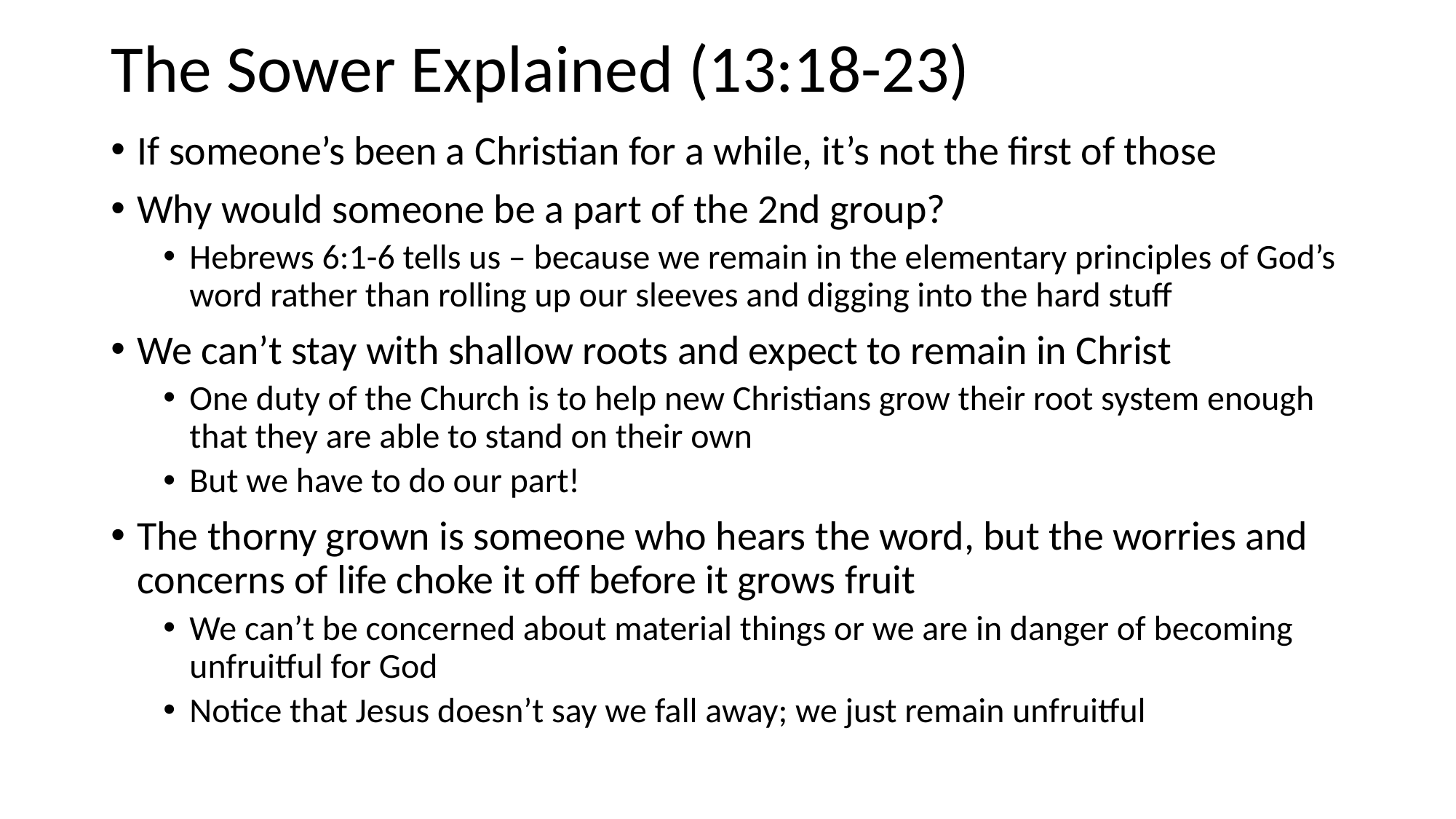

# The Sower Explained (13:18-23)
If someone’s been a Christian for a while, it’s not the first of those
Why would someone be a part of the 2nd group?
Hebrews 6:1-6 tells us – because we remain in the elementary principles of God’s word rather than rolling up our sleeves and digging into the hard stuff
We can’t stay with shallow roots and expect to remain in Christ
One duty of the Church is to help new Christians grow their root system enough that they are able to stand on their own
But we have to do our part!
The thorny grown is someone who hears the word, but the worries and concerns of life choke it off before it grows fruit
We can’t be concerned about material things or we are in danger of becoming unfruitful for God
Notice that Jesus doesn’t say we fall away; we just remain unfruitful